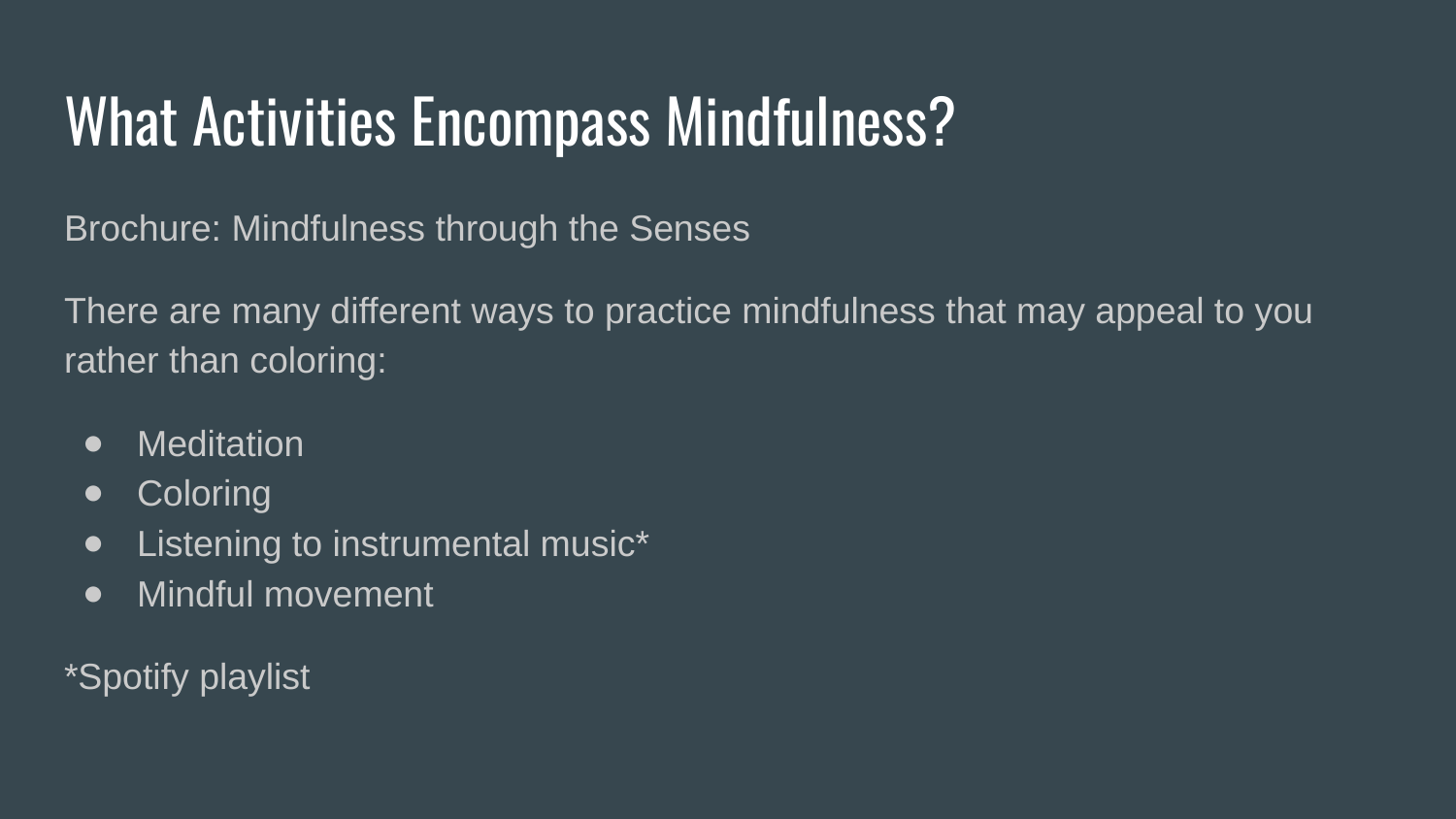

# What Activities Encompass Mindfulness?
Brochure: Mindfulness through the Senses
There are many different ways to practice mindfulness that may appeal to you rather than coloring:
Meditation
Coloring
Listening to instrumental music*
Mindful movement
*Spotify playlist